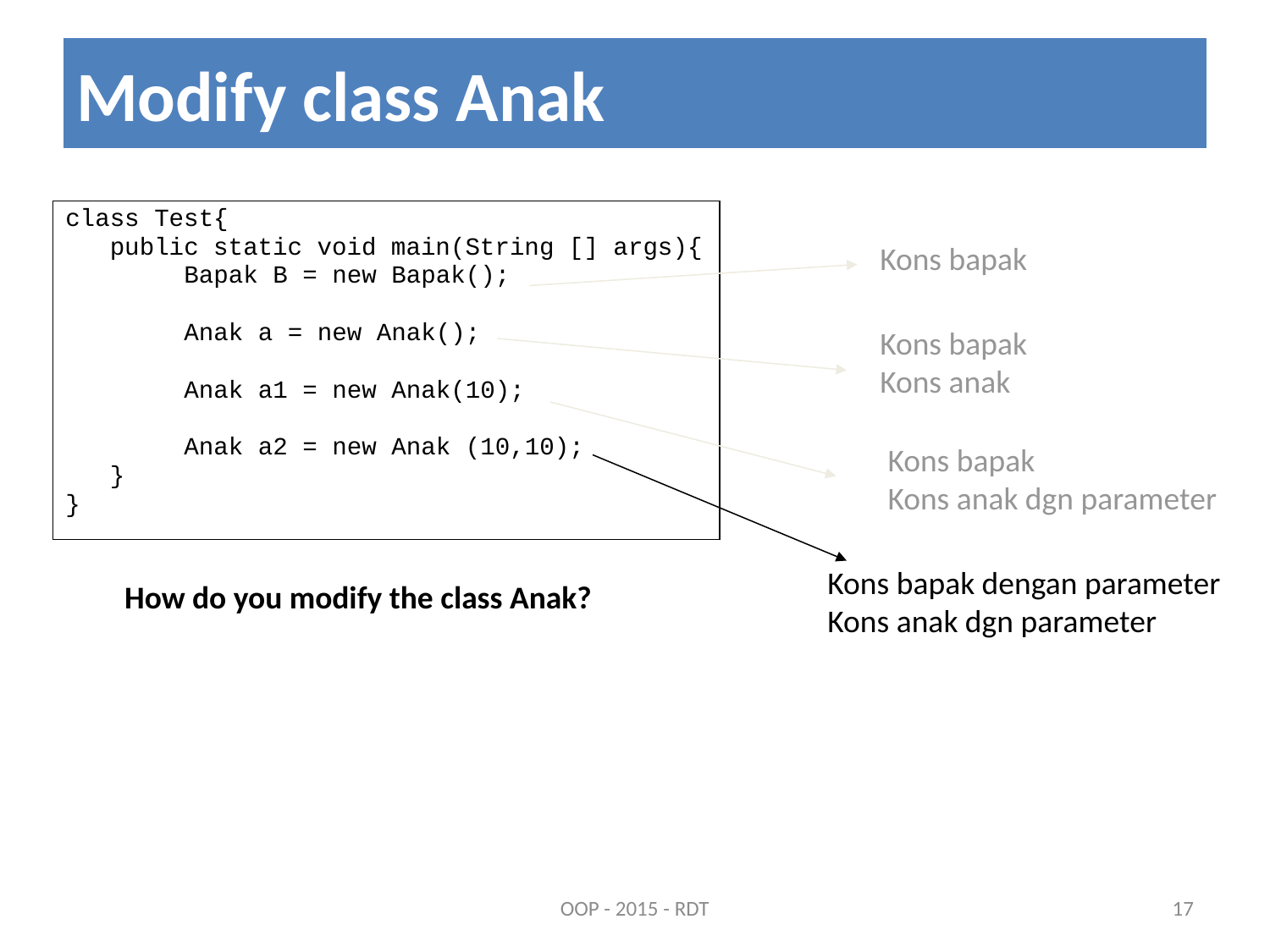

# Modify class Anak
class Test{
   public static void main(String [] args){
        Bapak B = new Bapak();

        Anak a = new Anak();

        Anak a1 = new Anak(10);

        Anak a2 = new Anak (10,10);
   }
}
Kons bapak

Kons bapak
Kons anak

Kons bapak
Kons anak dgn parameter

Kons bapak dengan parameter
Kons anak dgn parameter
How do you modify the class Anak?
17
OOP - 2015 - RDT